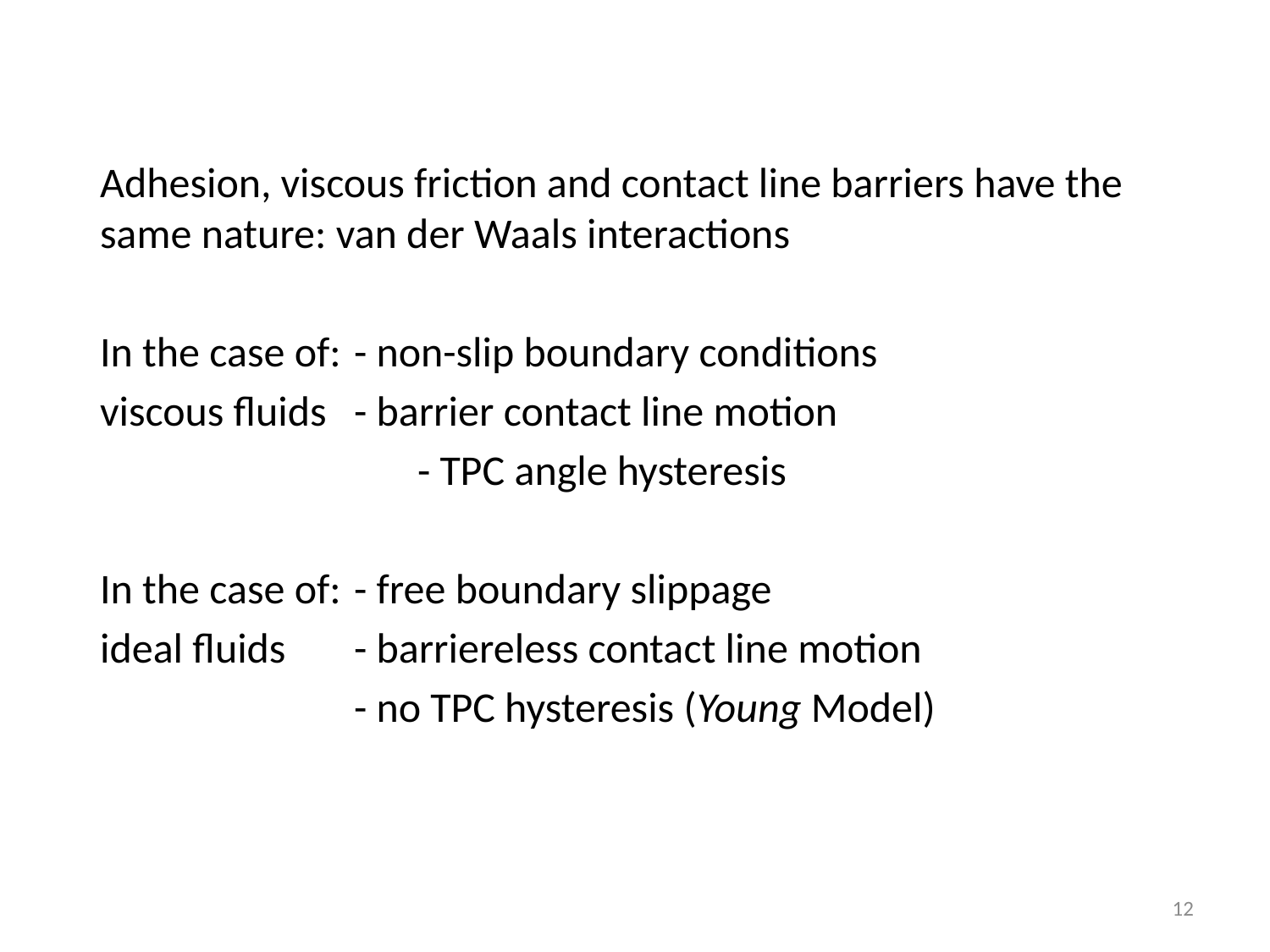

Adhesion, viscous friction and contact line barriers have the same nature: van der Waals interactions

In the case of:	- non-slip boundary conditions
viscous fluids	- barrier contact line motion
		- TPC angle hysteresis

In the case of:	- free boundary slippage
ideal fluids	- barriereless contact line motion
		- no TPC hysteresis (Young Model)

12